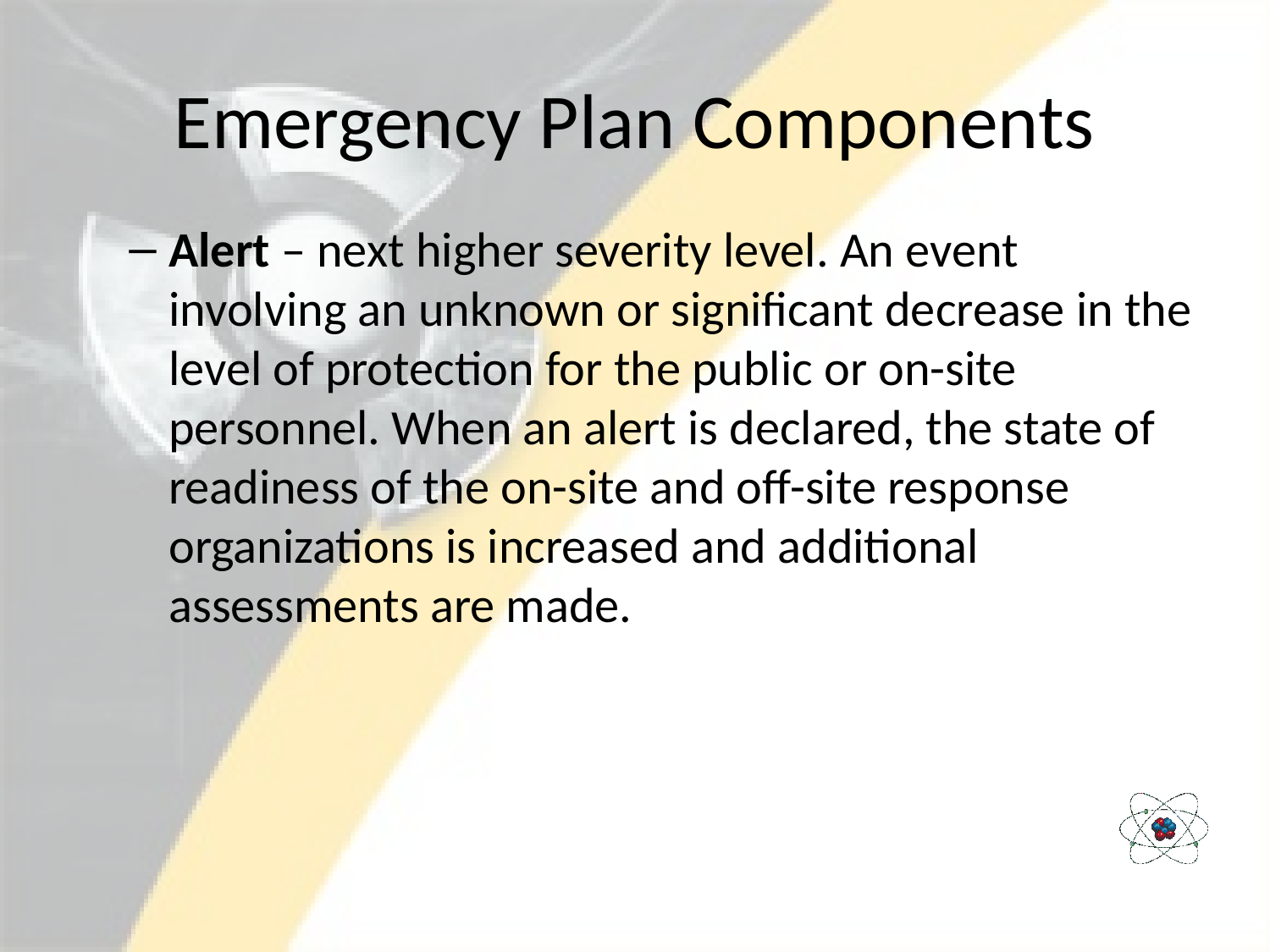

# Emergency Plan Components
Alert – next higher severity level. An event involving an unknown or significant decrease in the level of protection for the public or on-site personnel. When an alert is declared, the state of readiness of the on-site and off-site response organizations is increased and additional assessments are made.